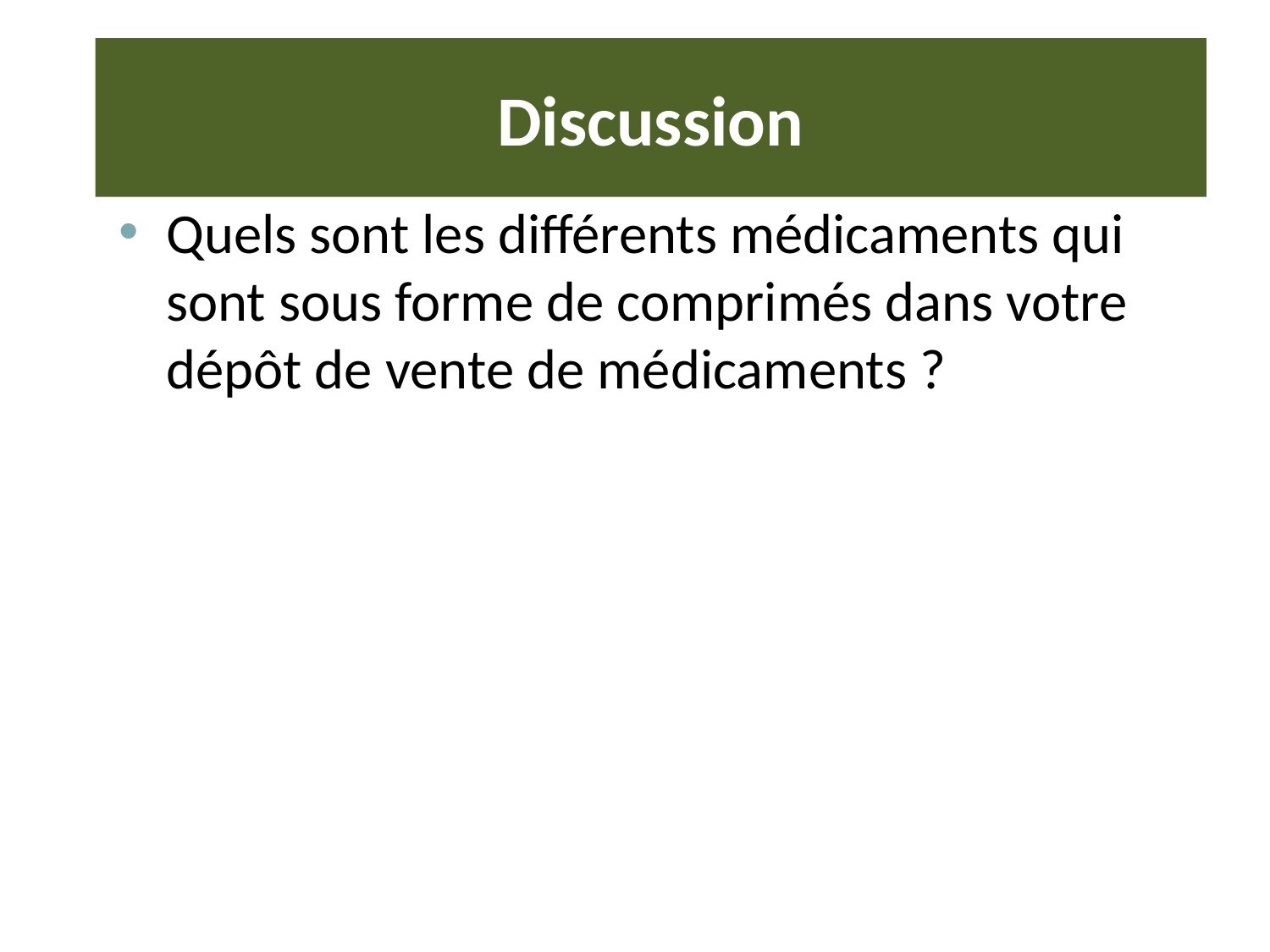

# Discussion
Quels sont les différents médicaments qui sont sous forme de comprimés dans votre dépôt de vente de médicaments ?